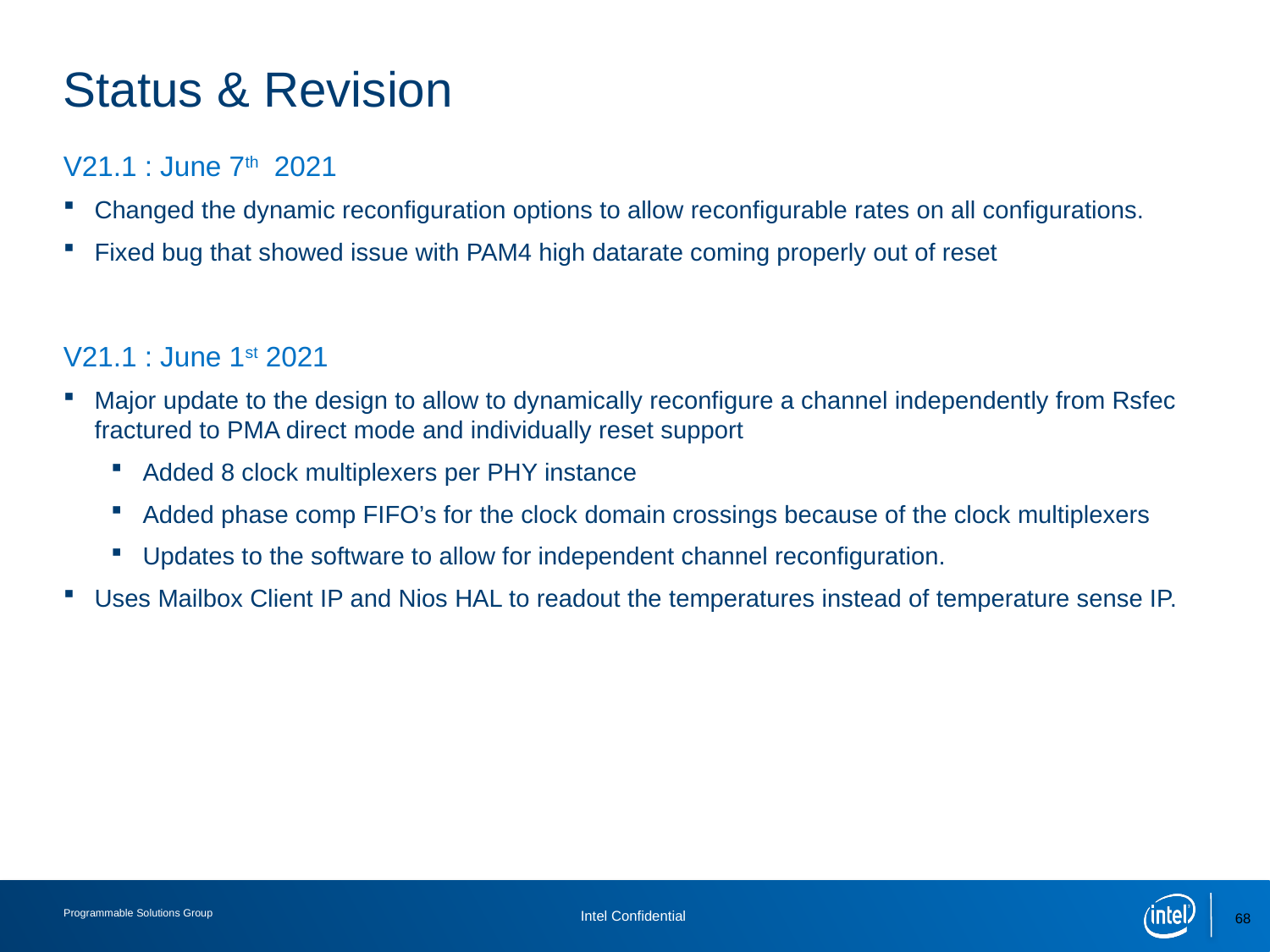

# Status & Revision
V21.1 : June 7th  2021
Changed the dynamic reconfiguration options to allow reconfigurable rates on all configurations.
Fixed bug that showed issue with PAM4 high datarate coming properly out of reset

V21.1 : June 1st 2021
Major update to the design to allow to dynamically reconfigure a channel independently from Rsfec fractured to PMA direct mode and individually reset support
Added 8 clock multiplexers per PHY instance
Added phase comp FIFO’s for the clock domain crossings because of the clock multiplexers
Updates to the software to allow for independent channel reconfiguration.
Uses Mailbox Client IP and Nios HAL to readout the temperatures instead of temperature sense IP.

68